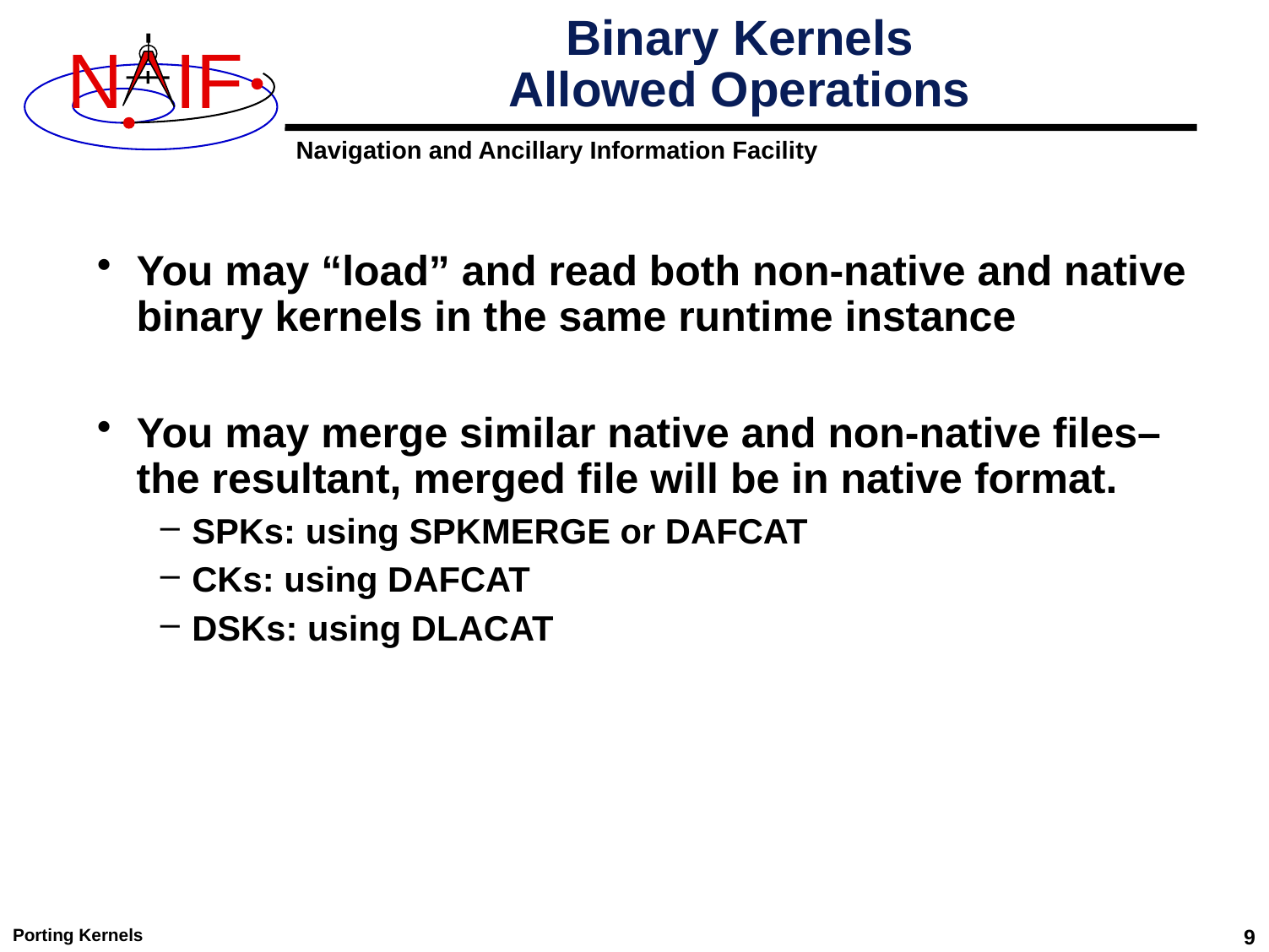

# Binary Kernels Allowed Operations
You may “load” and read both non-native and native binary kernels in the same runtime instance

You may merge similar native and non-native files–the resultant, merged file will be in native format.
SPKs: using SPKMERGE or DAFCAT
CKs: using DAFCAT
DSKs: using DLACAT
Porting Kernels
9